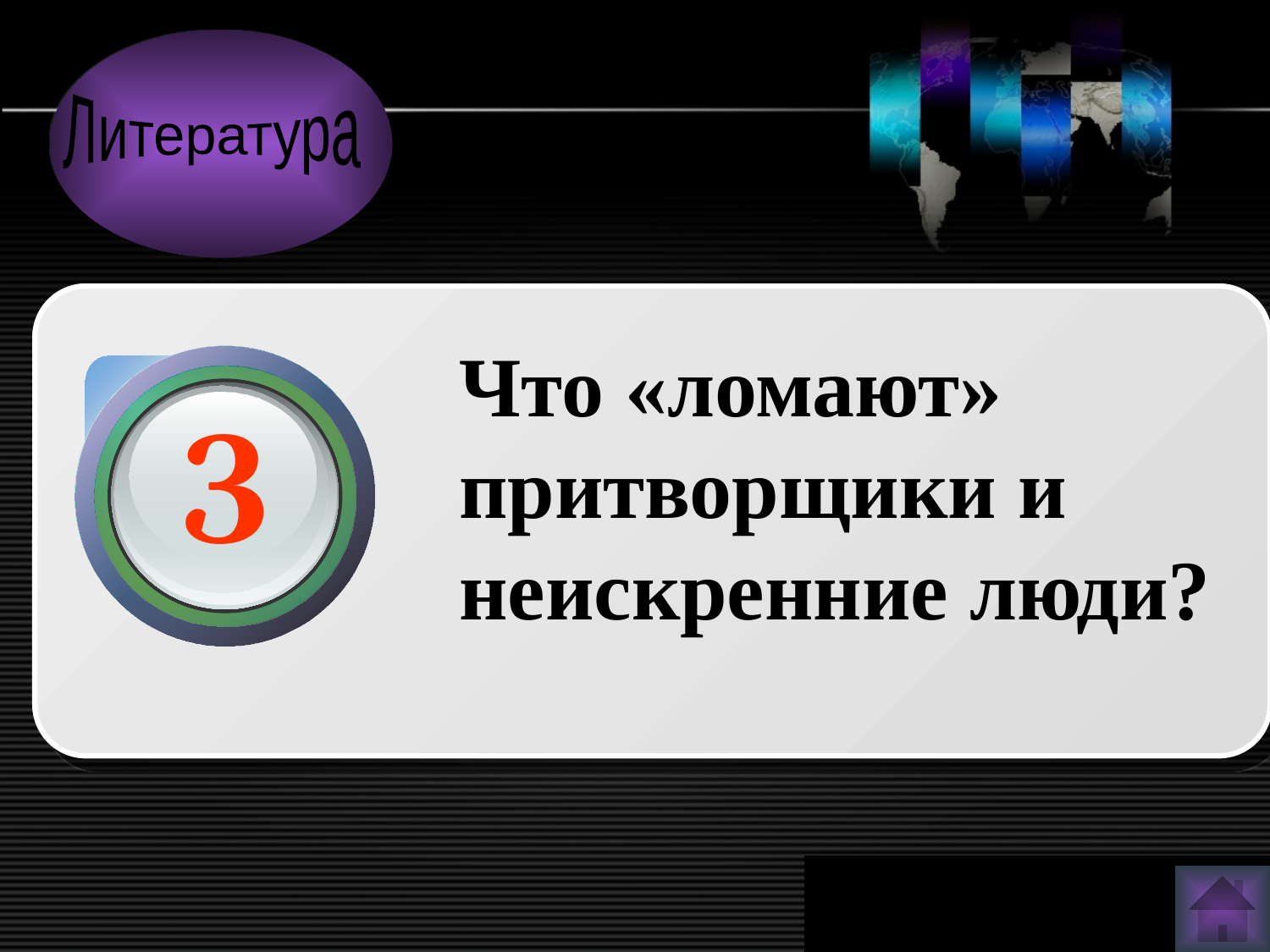

Литература

Что «ломают» притворщики и неискренние люди?

3

www.themegallery.com